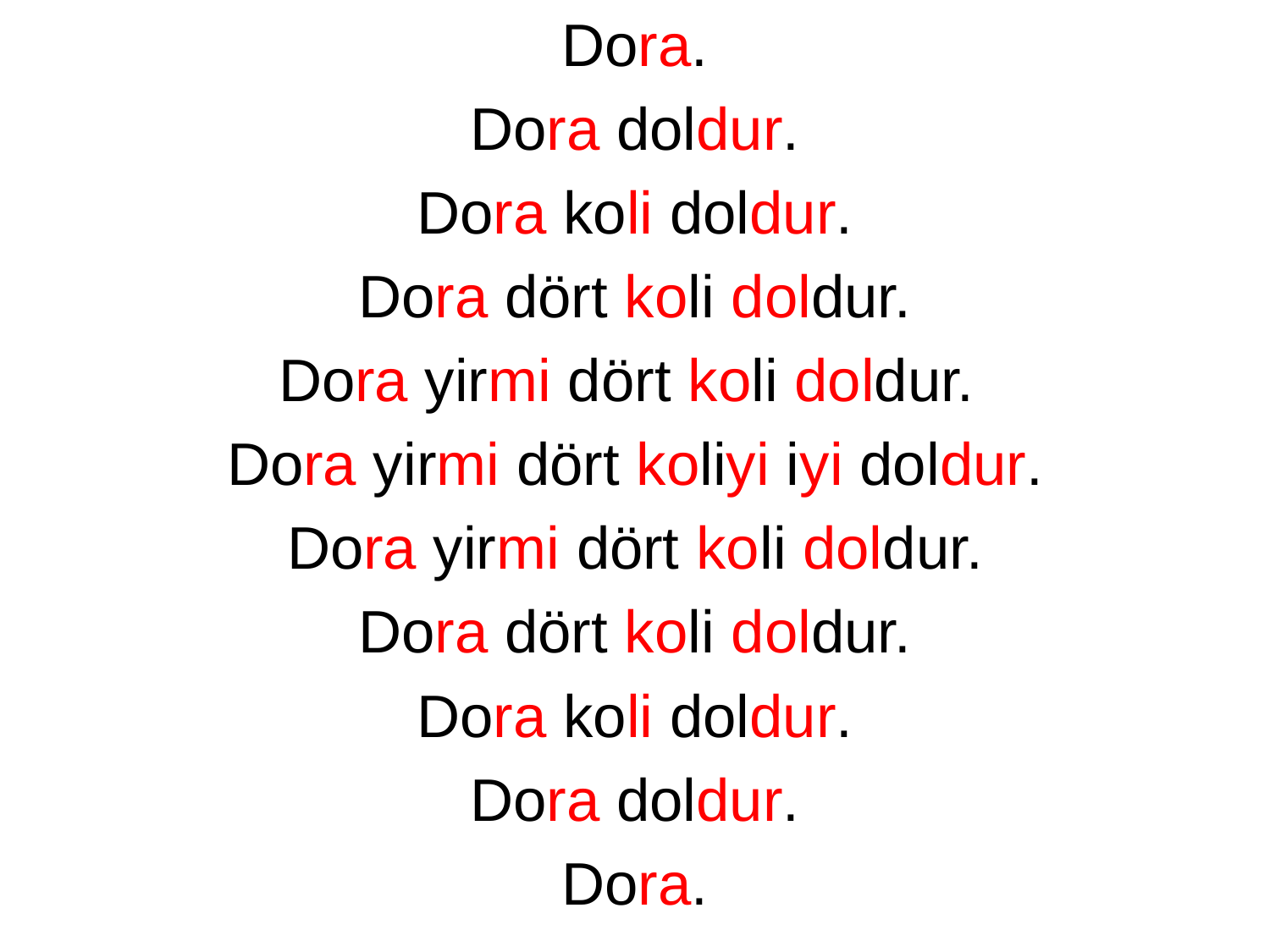

Dora.
Dora doldur.
Dora koli doldur.
Dora dört koli doldur.
Dora yirmi dört koli doldur.
Dora yirmi dört koliyi iyi doldur.
Dora yirmi dört koli doldur.
Dora dört koli doldur.
Dora koli doldur.
Dora doldur.
Dora.